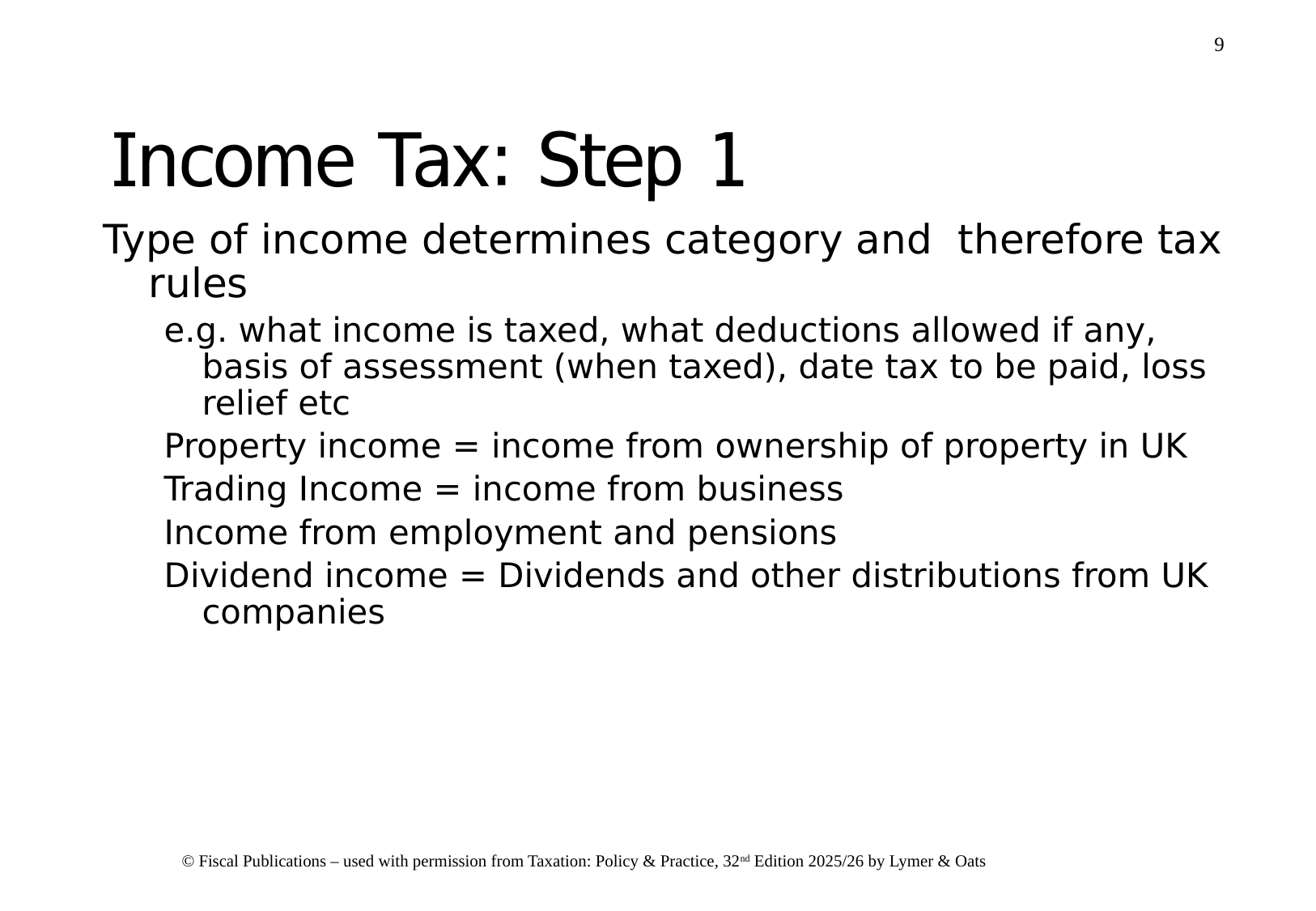

# Income Tax: Step 1
Type of income determines category and  therefore tax rules
e.g. what income is taxed, what deductions allowed if any, basis of assessment (when taxed), date tax to be paid, loss relief etc
Property income = income from ownership of property in UK
Trading Income = income from business
Income from employment and pensions
Dividend income = Dividends and other distributions from UK companies